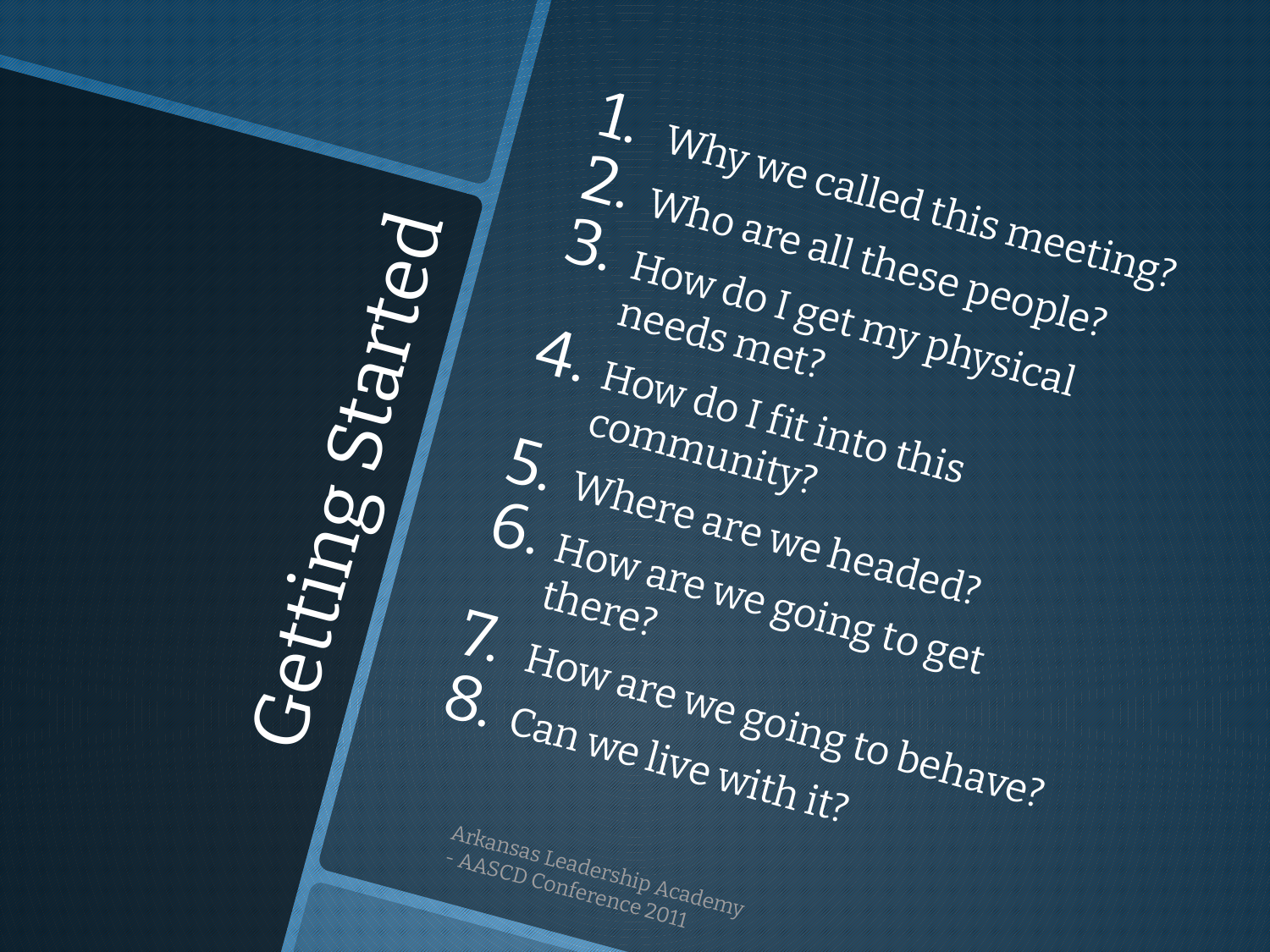

Why we called this meeting?
Who are all these people?
How do I get my physical needs met?
How do I fit into this community?
Where are we headed?
How are we going to get there?
How are we going to behave?
Can we live with it?
# Getting Started
Arkansas Leadership Academy - AASCD Conference 2011